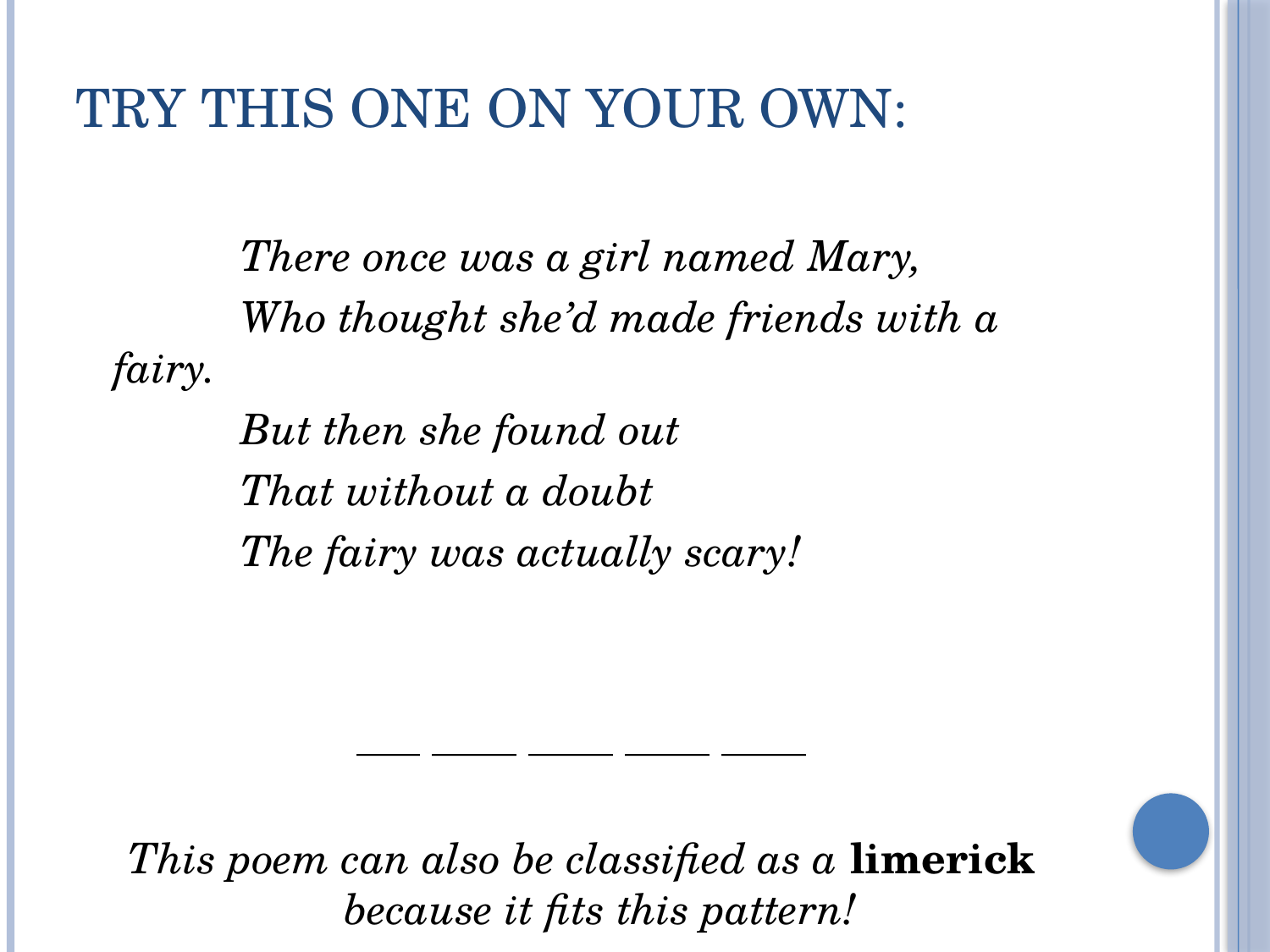

# Try this one on your own:
		There once was a girl named Mary,
		Who thought she’d made friends with a fairy.
		But then she found out
		That without a doubt
		The fairy was actually scary!

___ ____ ____ ____ ____

This poem can also be classified as a limerick because it fits this pattern!